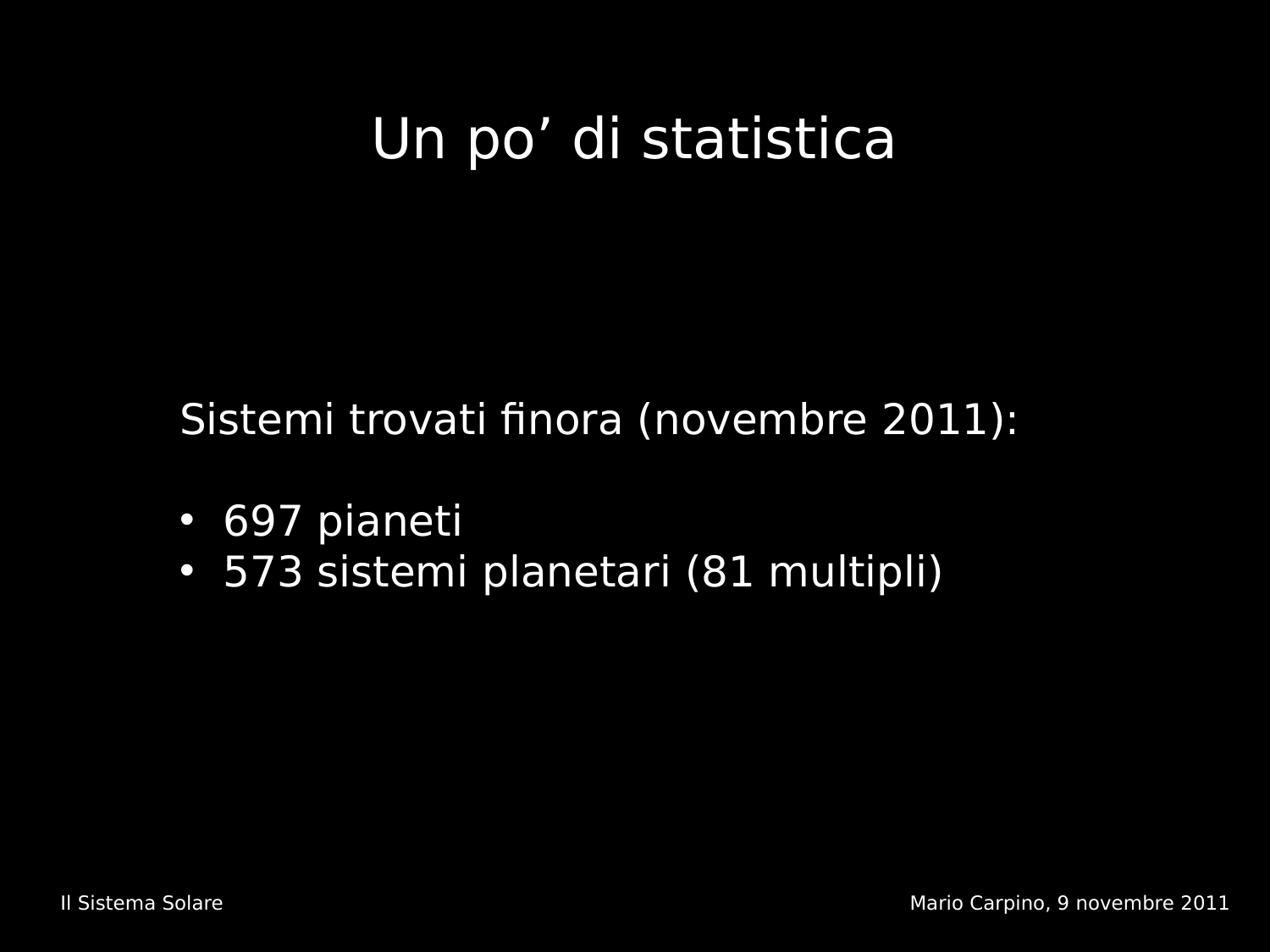

Un po’ di statistica
Sistemi trovati finora (novembre 2011):

 697 pianeti
 573 sistemi planetari (81 multipli)
Il Sistema Solare
Mario Carpino, 9 novembre 2011